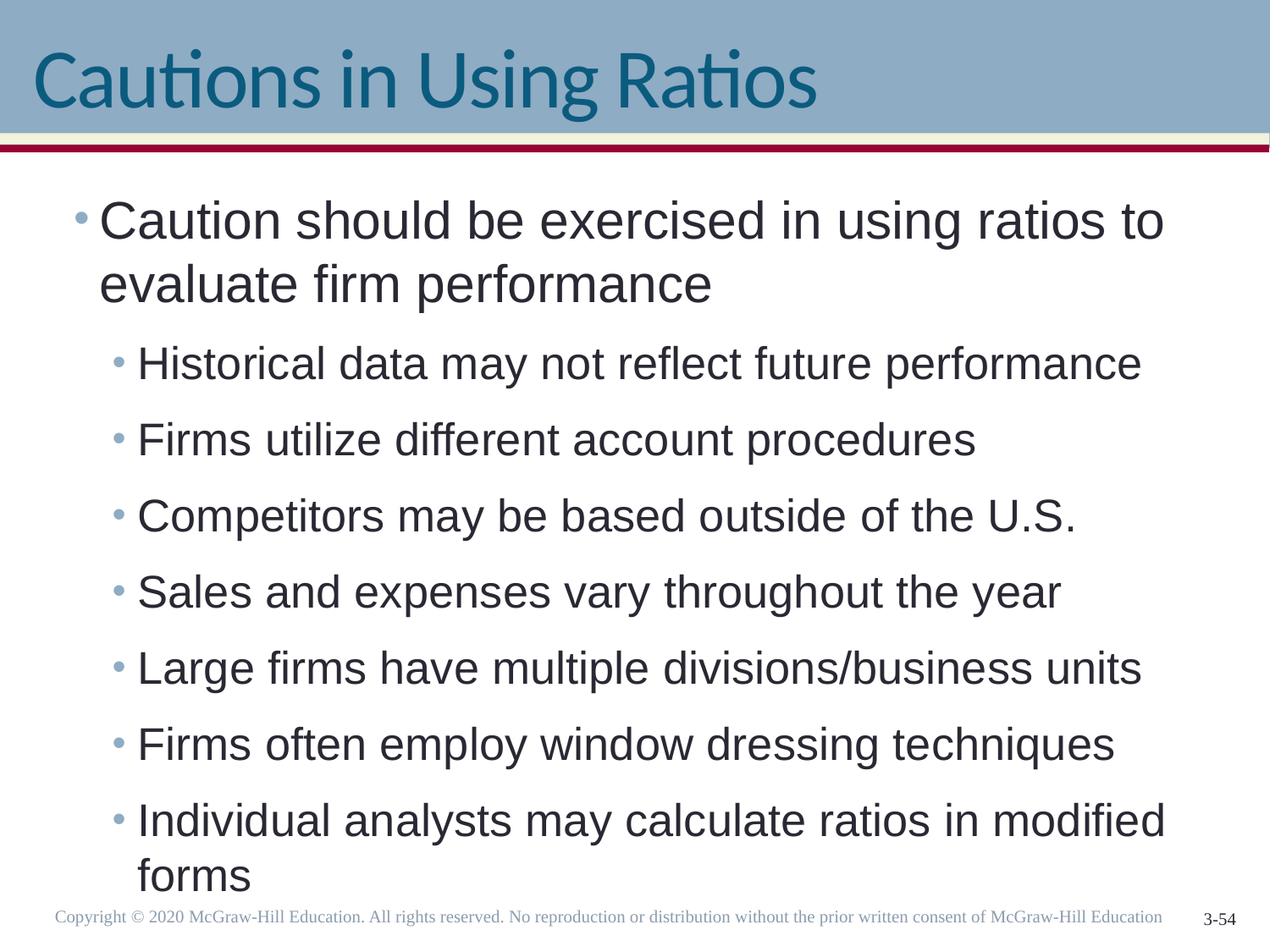

# Cautions in Using Ratios
Caution should be exercised in using ratios to evaluate firm performance
Historical data may not reflect future performance
Firms utilize different account procedures
Competitors may be based outside of the U.S.
Sales and expenses vary throughout the year
Large firms have multiple divisions/business units
Firms often employ window dressing techniques
Individual analysts may calculate ratios in modified forms
Copyright © 2020 McGraw-Hill Education. All rights reserved. No reproduction or distribution without the prior written consent of McGraw-Hill Education